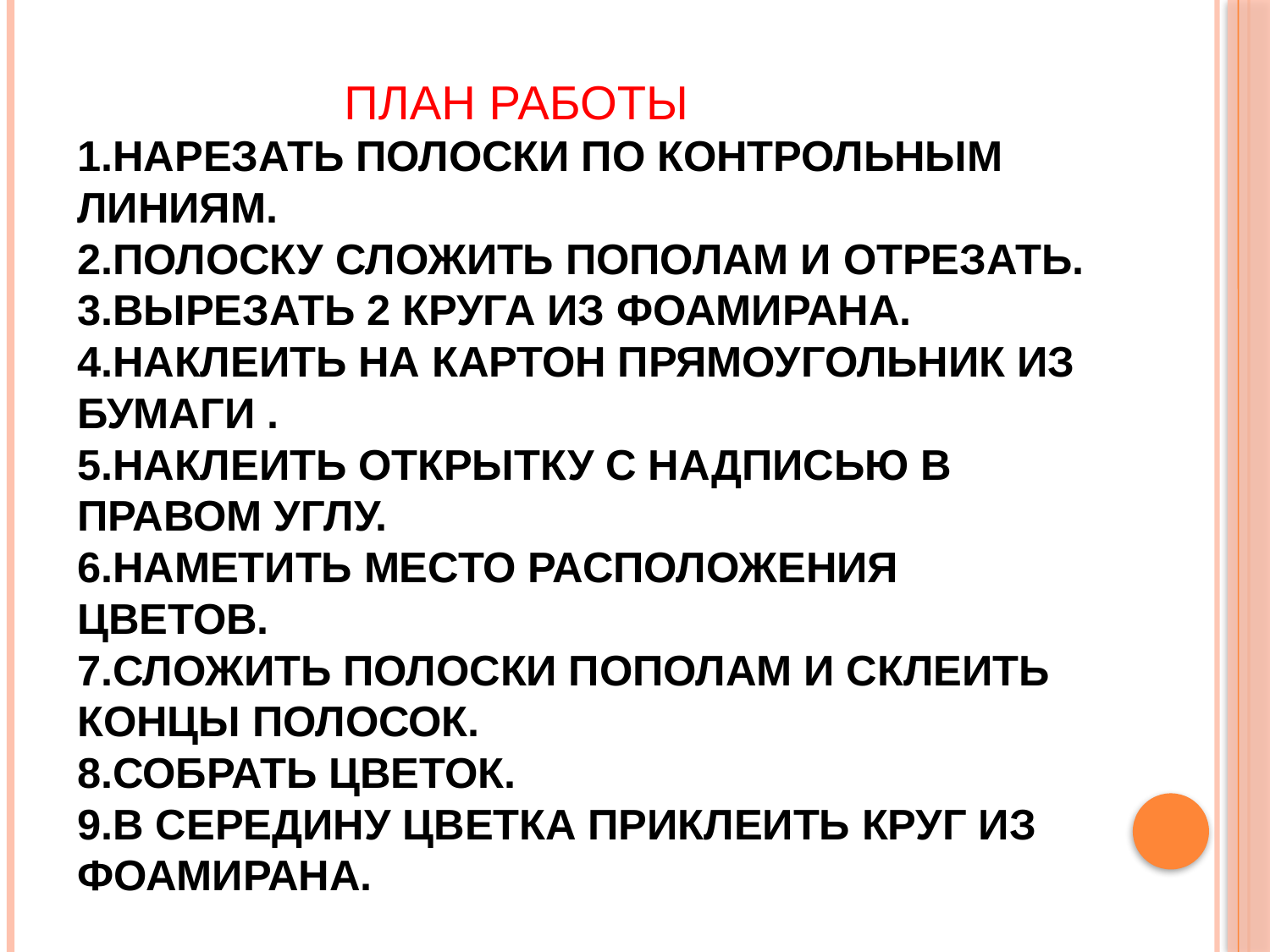

# ПЛАН РАБОТЫ 1.Нарезать полоски по контрольным линиям. 2.Полоску сложить пополам и отрезать. 3.Вырезать 2 круга из фоамирана. 4.Наклеить на картон прямоугольник из бумаги . 5.Наклеить открытку с надписью в правом углу. 6.Наметить место расположения цветов. 7.Сложить полоски пополам и склеить концы полосок. 8.Собрать цветок. 9.В середину цветка приклеить круг из фоамирана.